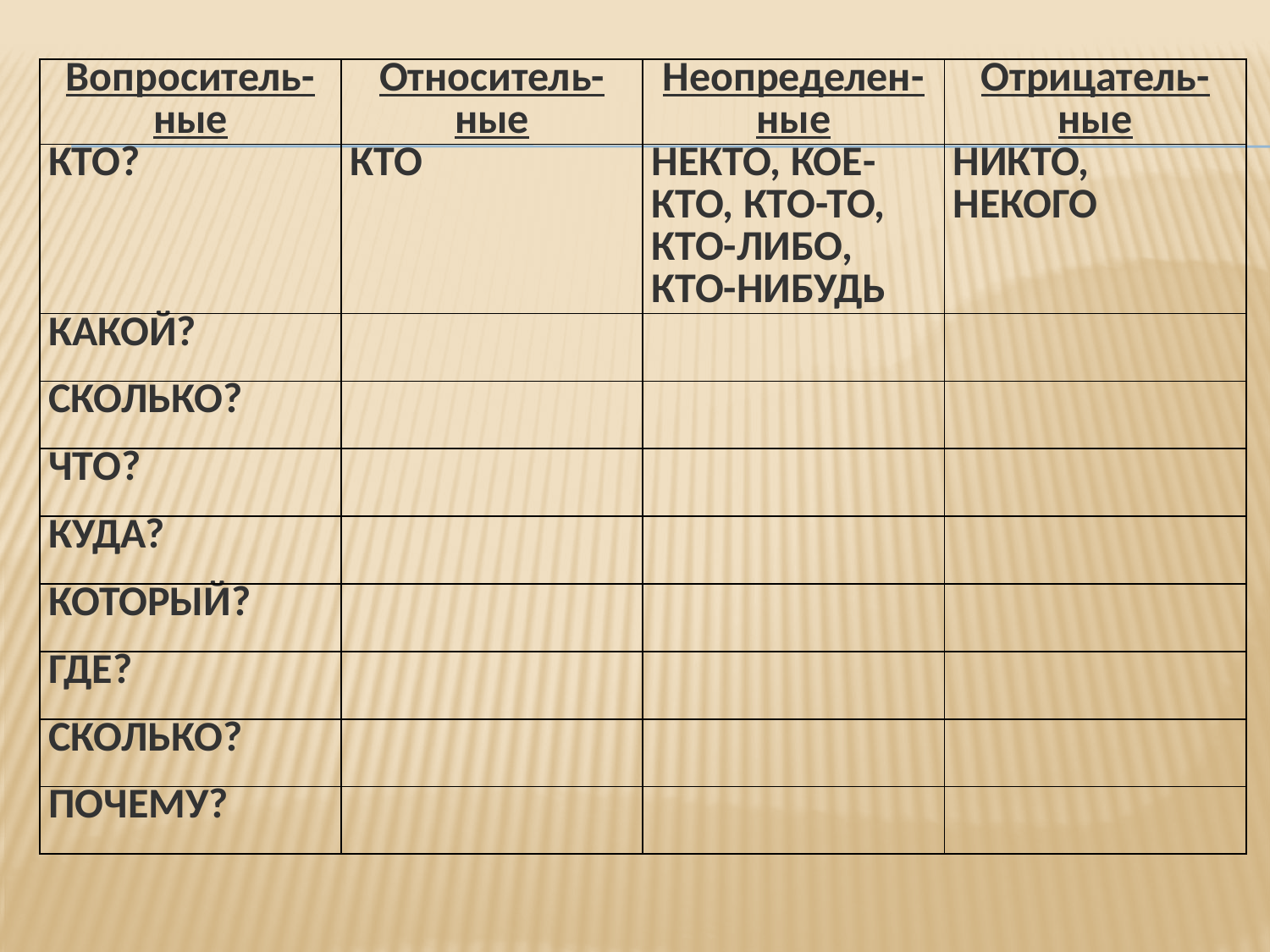

| Вопроситель-ные | Относитель-ные | Неопределен-ные | Отрицатель-ные |
| --- | --- | --- | --- |
| КТО? | КТО | НЕКТО, КОЕ-КТО, КТО-ТО, КТО-ЛИБО, КТО-НИБУДЬ | НИКТО, НЕКОГО |
| КАКОЙ? |  |  |  |
| СКОЛЬКО? |  |  |  |
| ЧТО? |  |  |  |
| КУДА? |  |  |  |
| КОТОРЫЙ? |  |  |  |
| ГДЕ? |  |  |  |
| СКОЛЬКО? |  |  |  |
| ПОЧЕМУ? |  |  |  |
#